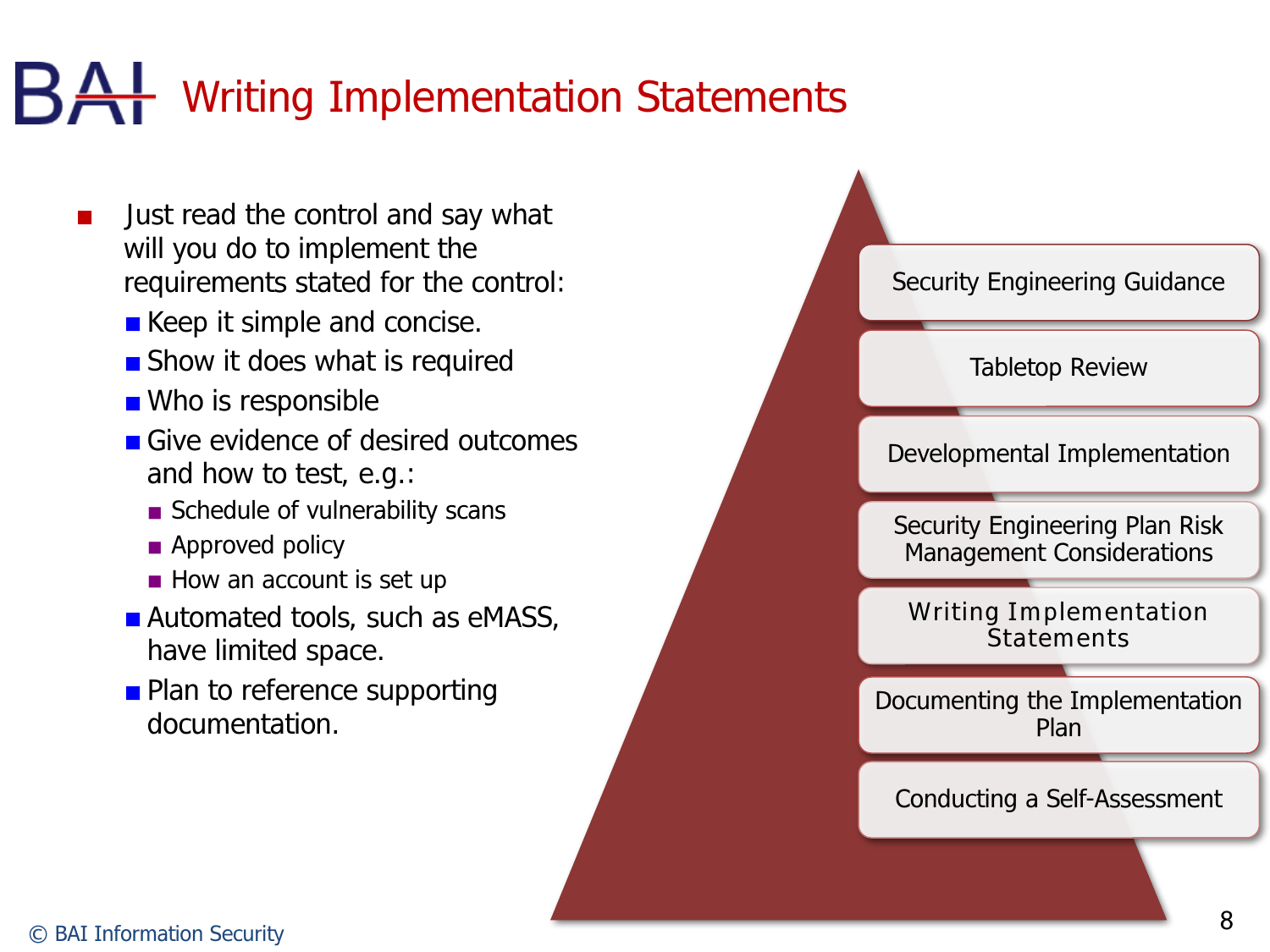

# Writing Implementation Statements

Security Engineering Guidance

Tabletop Review

Developmental Implementation

Security Engineering Plan Risk Management Considerations

Writing Implementation Statements

Documenting the Implementation Plan

Conducting a Self-Assessment
Just read the control and say what will you do to implement the requirements stated for the control:
Keep it simple and concise.
Show it does what is required
Who is responsible
Give evidence of desired outcomes and how to test, e.g.:
Schedule of vulnerability scans
Approved policy
How an account is set up
Automated tools, such as eMASS, have limited space.
Plan to reference supporting documentation.